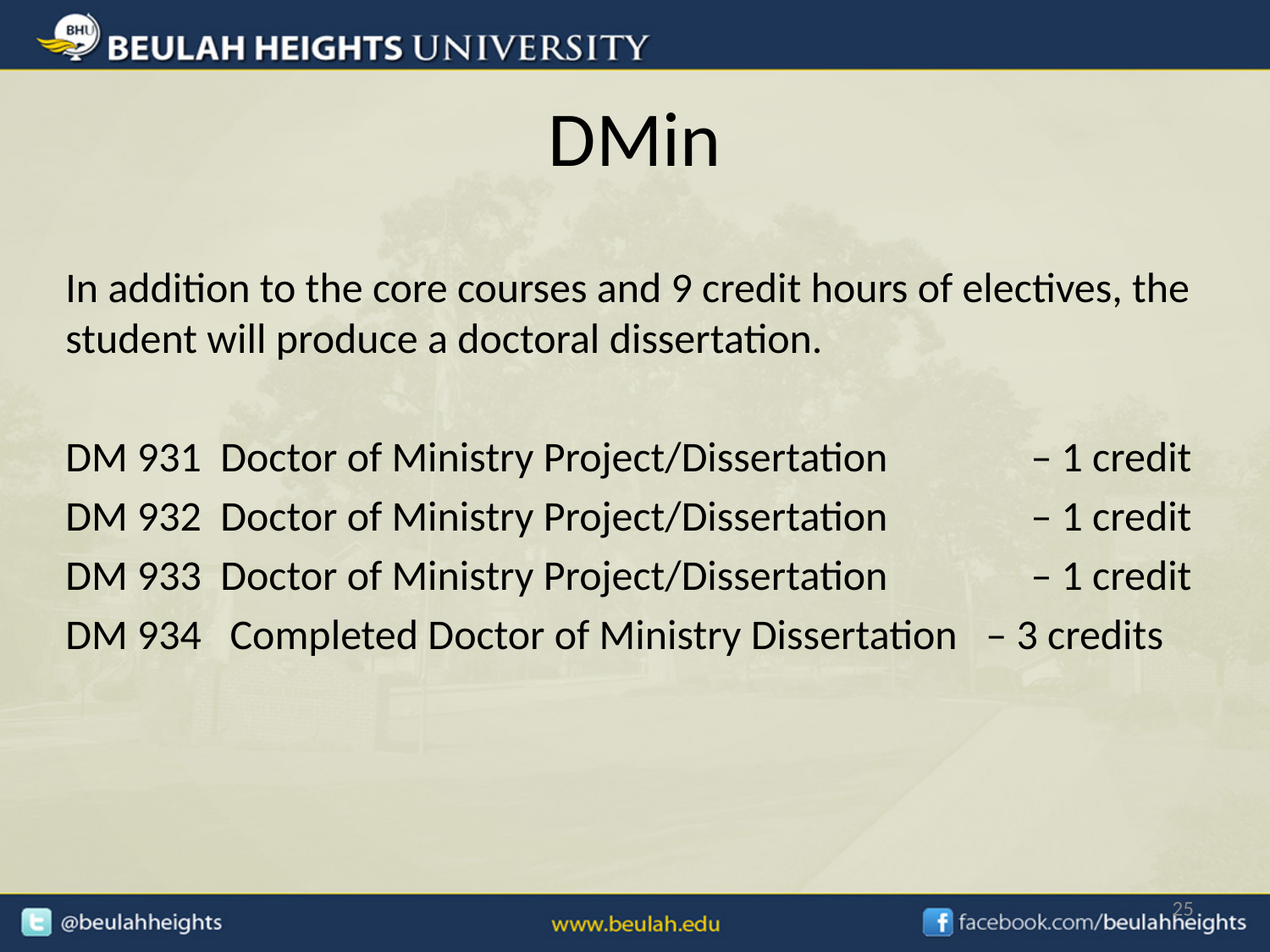

# DMin
In addition to the core courses and 9 credit hours of electives, the student will produce a doctoral dissertation.

DM 931  Doctor of Ministry Project/Dissertation 	   – 1 credit
DM 932  Doctor of Ministry Project/Dissertation 	   – 1 credit
DM 933  Doctor of Ministry Project/Dissertation 	   – 1 credit
DM 934   Completed Doctor of Ministry Dissertation   – 3 credits

25